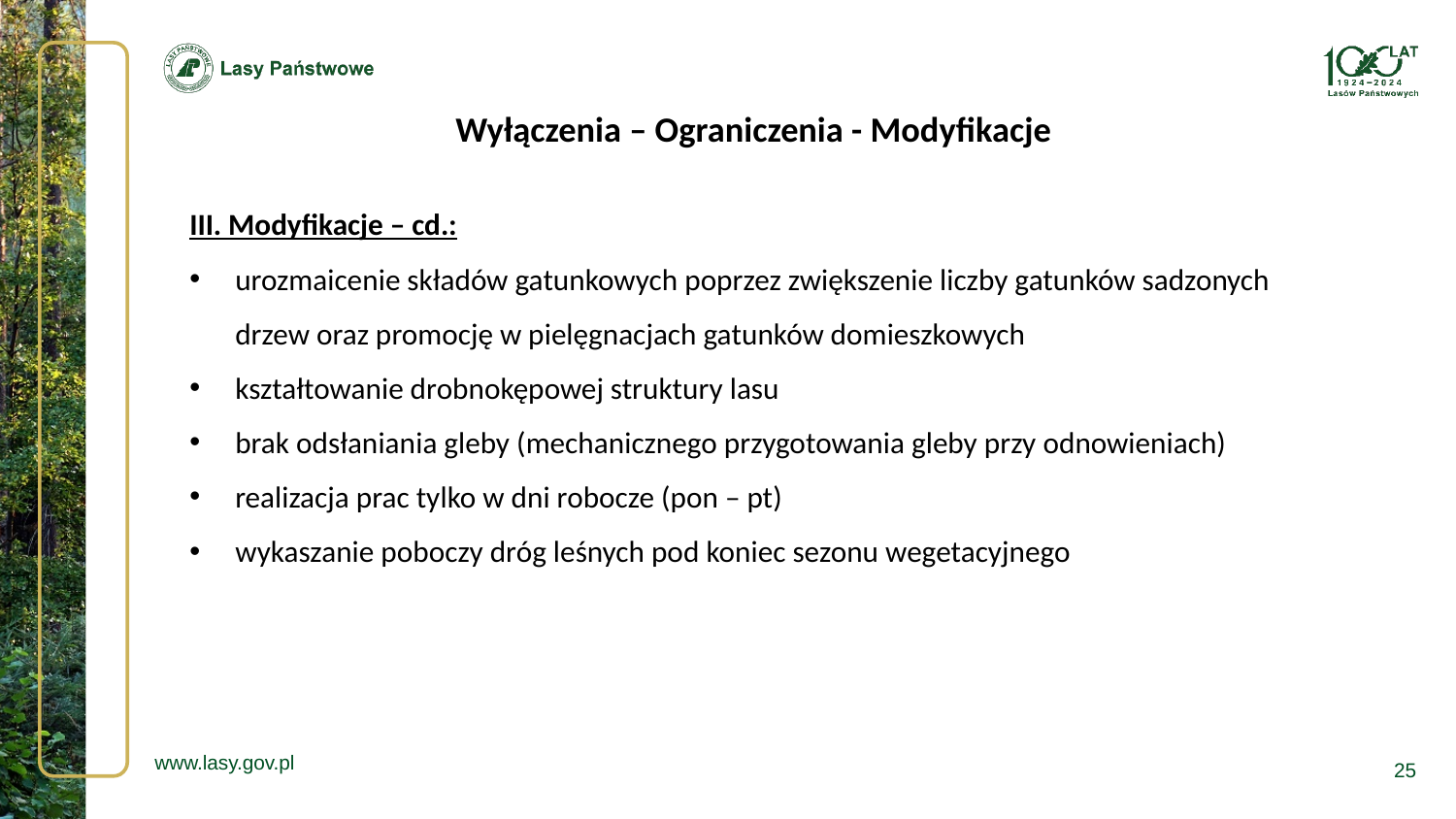

Wyłączenia – Ograniczenia - Modyfikacje
III. Modyfikacje – cd.:
urozmaicenie składów gatunkowych poprzez zwiększenie liczby gatunków sadzonych drzew oraz promocję w pielęgnacjach gatunków domieszkowych
kształtowanie drobnokępowej struktury lasu
brak odsłaniania gleby (mechanicznego przygotowania gleby przy odnowieniach)
realizacja prac tylko w dni robocze (pon – pt)
wykaszanie poboczy dróg leśnych pod koniec sezonu wegetacyjnego